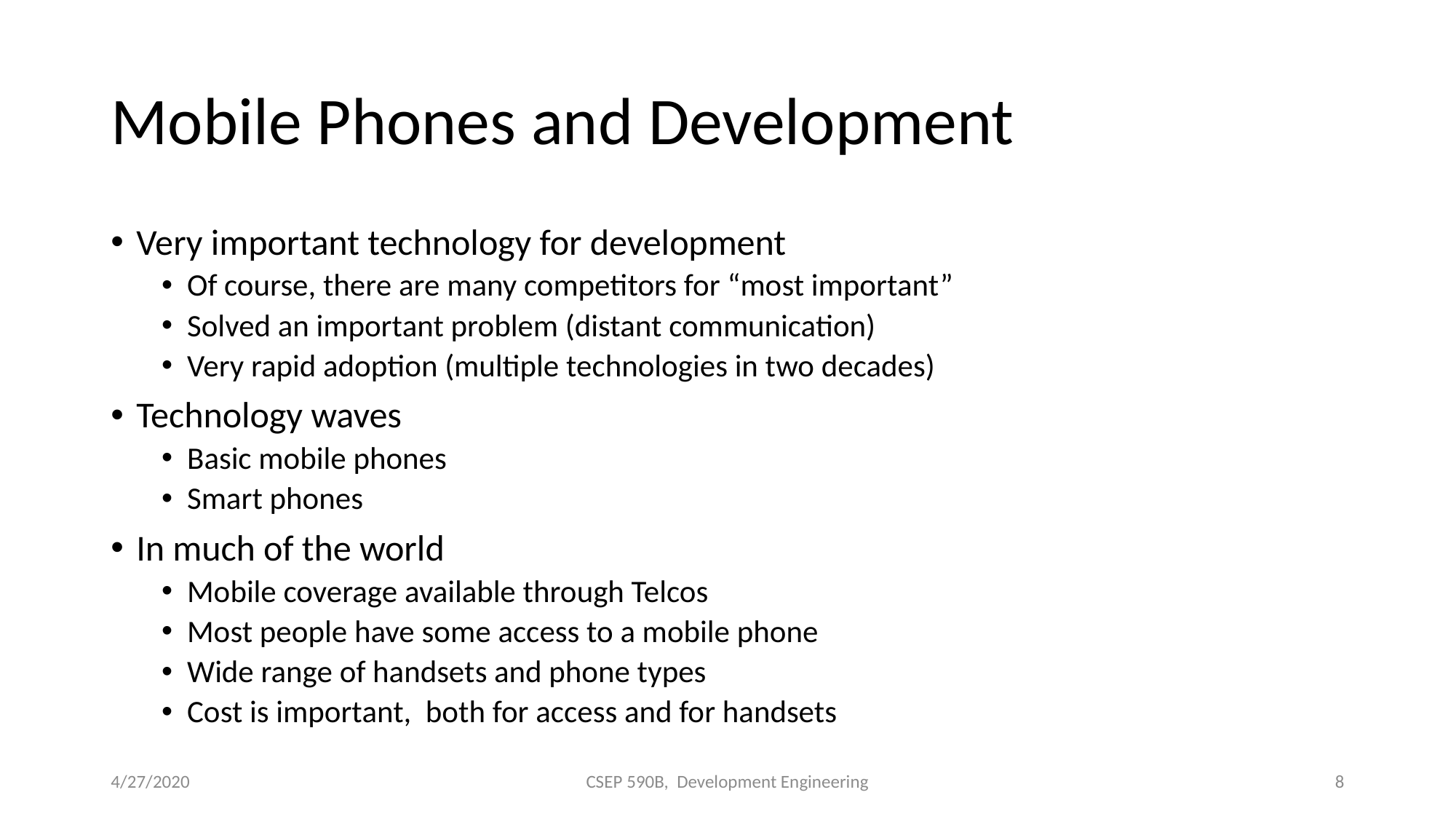

# Mobile Phones and Development
Very important technology for development
Of course, there are many competitors for “most important”
Solved an important problem (distant communication)
Very rapid adoption (multiple technologies in two decades)
Technology waves
Basic mobile phones
Smart phones
In much of the world
Mobile coverage available through Telcos
Most people have some access to a mobile phone
Wide range of handsets and phone types
Cost is important,  both for access and for handsets
4/27/2020
CSEP 590B,  Development Engineering
8